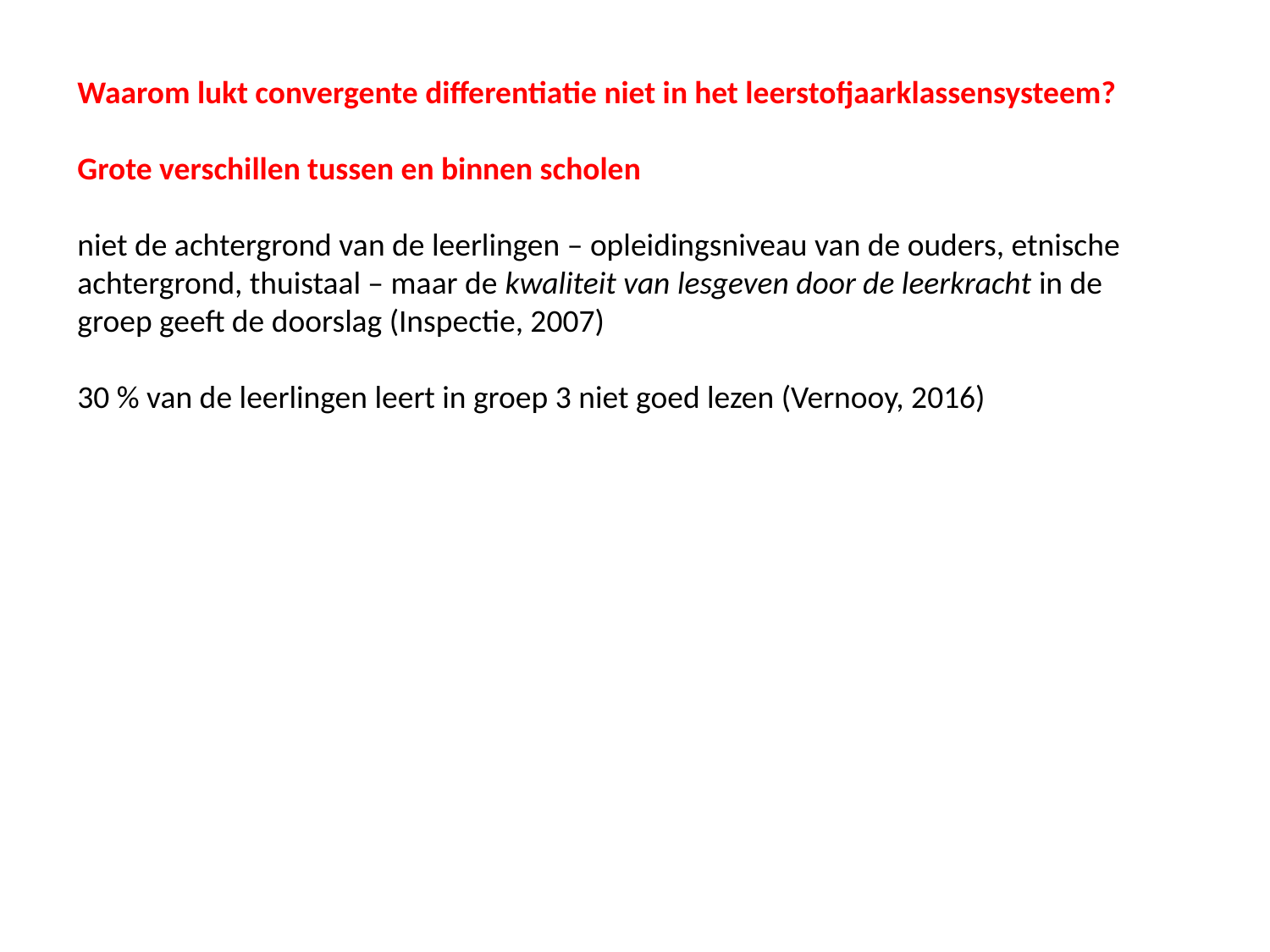

Waarom lukt convergente differentiatie niet in het leerstofjaarklassensysteem?

Grote verschillen tussen en binnen scholen

niet de achter­grond van de leerlingen – opleidingsniveau van de ouders, etnische achtergrond, thuistaal – maar de kwaliteit van lesgeven door de leerkracht in de groep geeft de doorslag (Inspectie, 2007)

30 % van de leerlingen leert in groep 3 niet goed lezen (Vernooy, 2016)